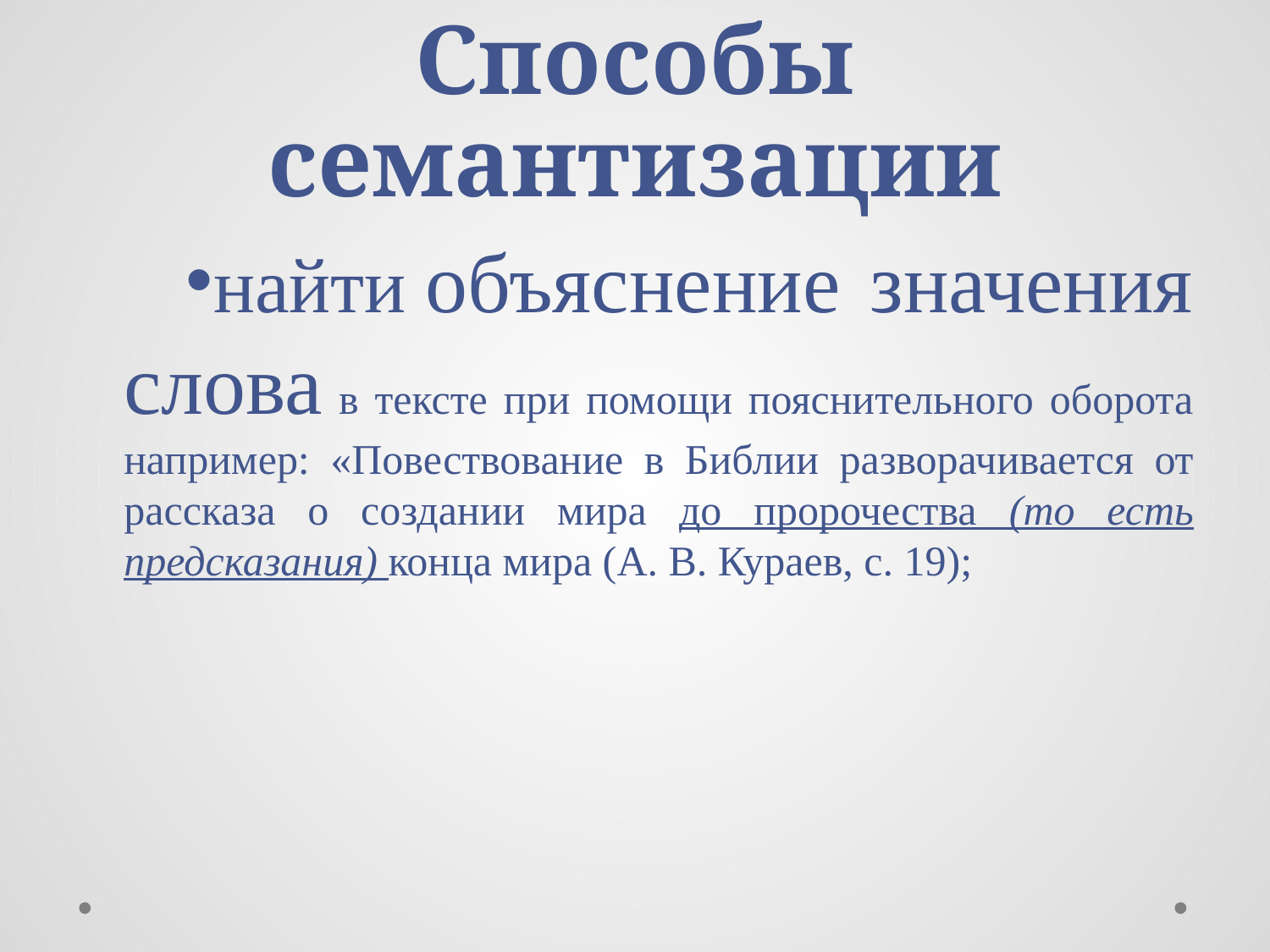

# Способы семантизации
найти объяснение значения слова в тексте при помощи пояснительного оборота например: «Повествование в Библии разворачивается от рассказа о создании мира до пророчества (то есть предсказания) конца мира (А. В. Кураев, с. 19);